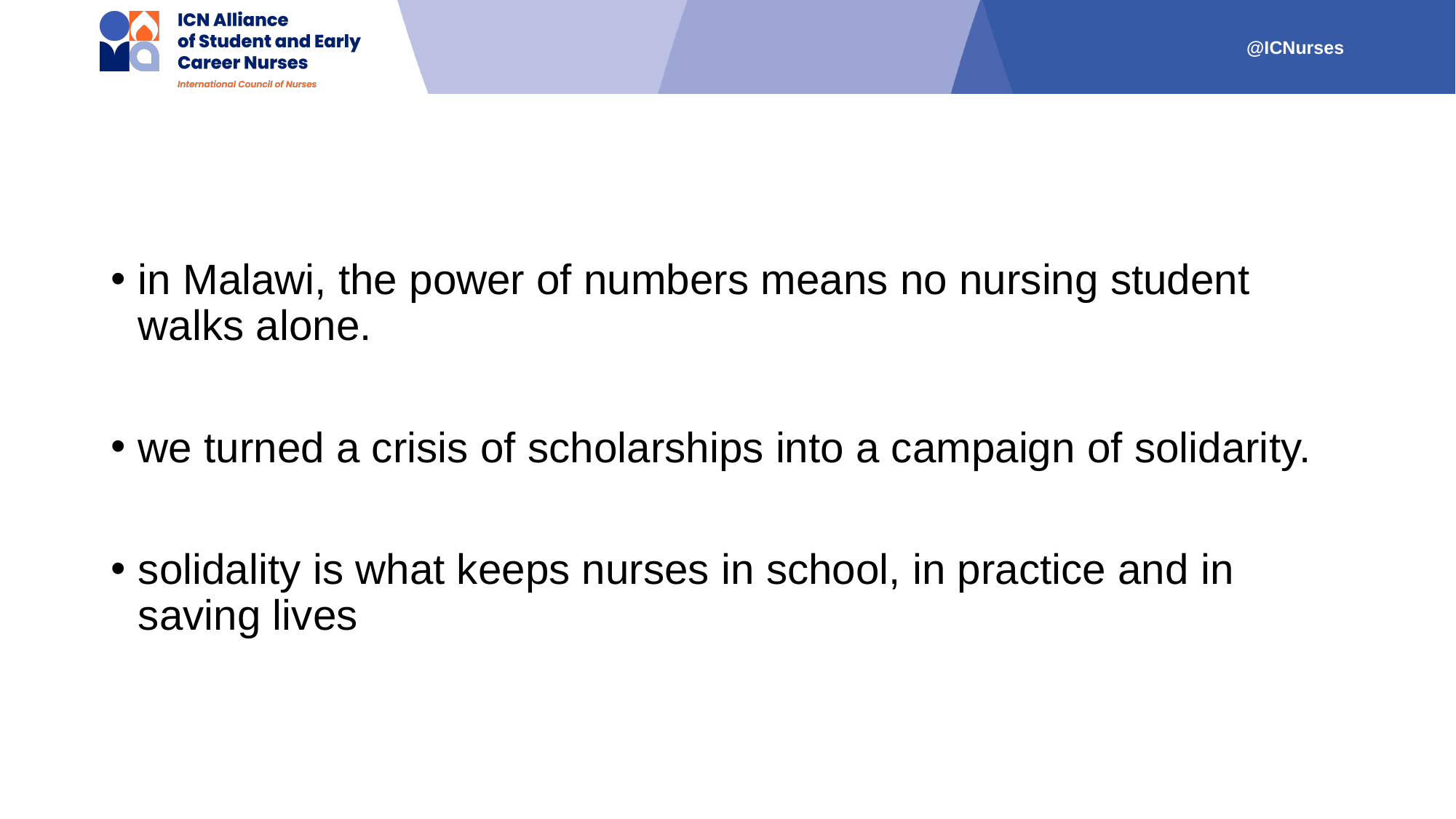

#
in Malawi, the power of numbers means no nursing student walks alone.

we turned a crisis of scholarships into a campaign of solidarity.

solidality is what keeps nurses in school, in practice and in saving lives